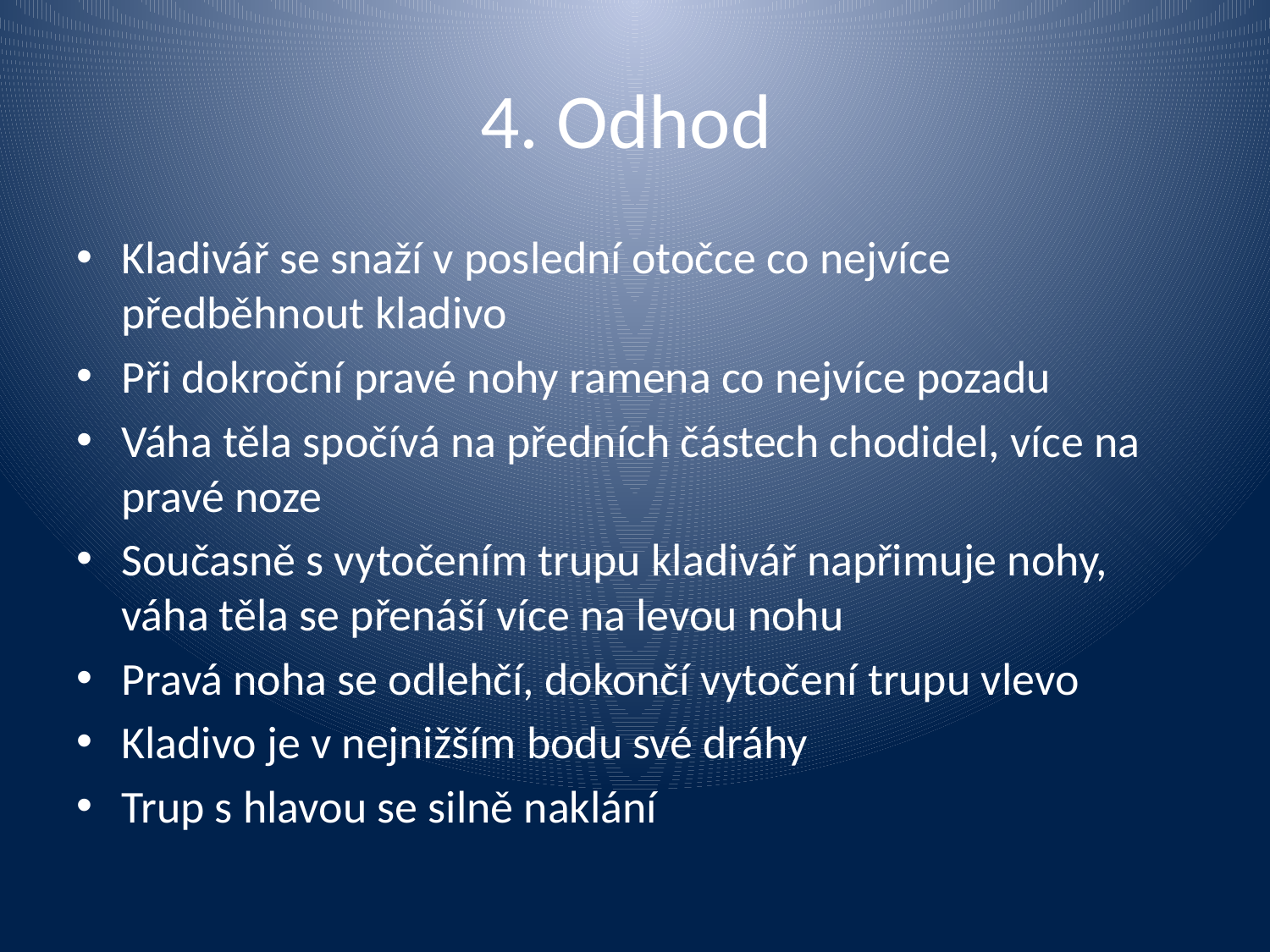

# 4. Odhod
Kladivář se snaží v poslední otočce co nejvíce předběhnout kladivo
Při dokroční pravé nohy ramena co nejvíce pozadu
Váha těla spočívá na předních částech chodidel, více na pravé noze
Současně s vytočením trupu kladivář napřimuje nohy, váha těla se přenáší více na levou nohu
Pravá noha se odlehčí, dokončí vytočení trupu vlevo
Kladivo je v nejnižším bodu své dráhy
Trup s hlavou se silně naklání